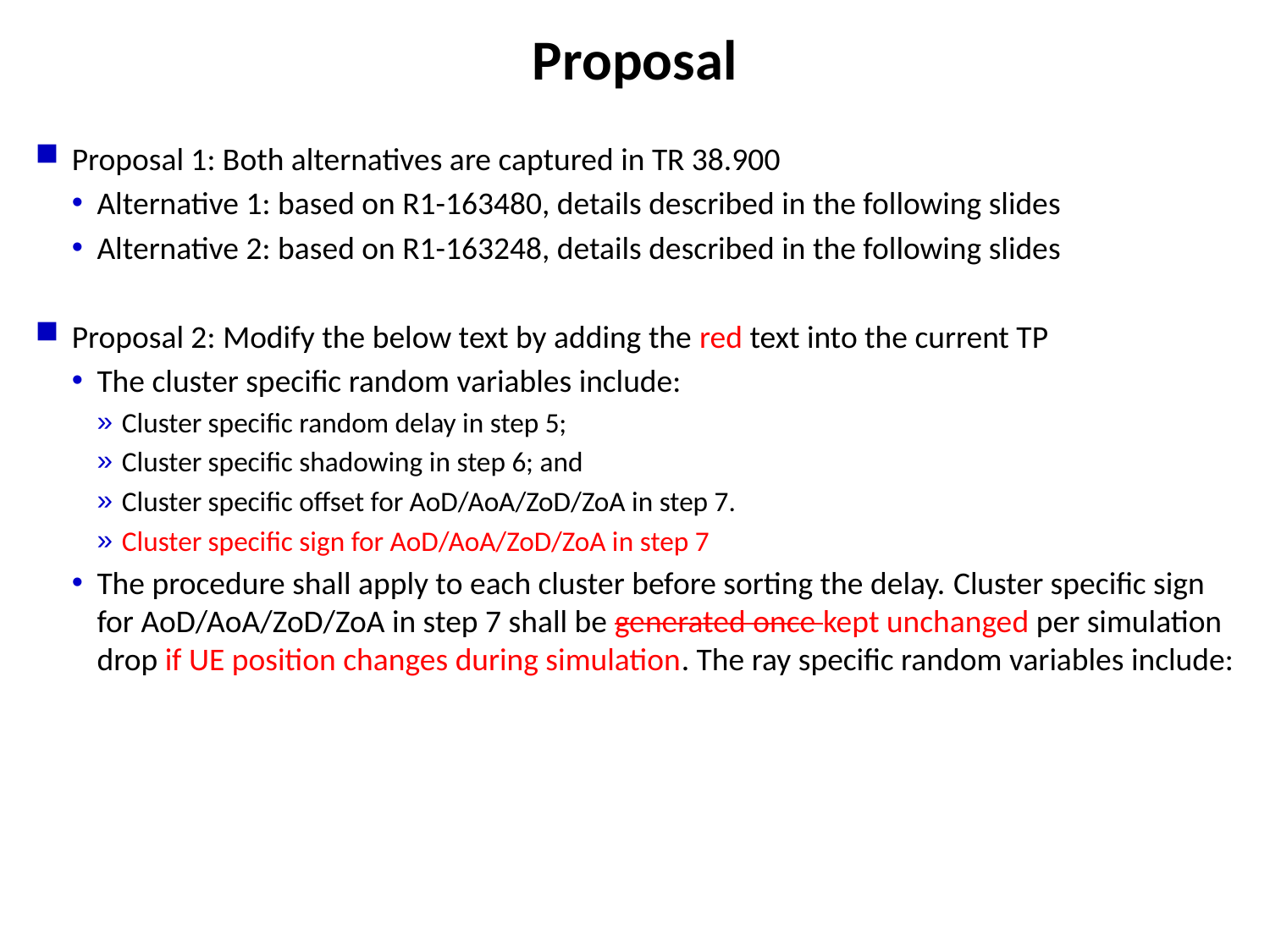

# Proposal
Proposal 1: Both alternatives are captured in TR 38.900
Alternative 1: based on R1-163480, details described in the following slides
Alternative 2: based on R1-163248, details described in the following slides

Proposal 2: Modify the below text by adding the red text into the current TP
The cluster specific random variables include:
Cluster specific random delay in step 5;
Cluster specific shadowing in step 6; and
Cluster specific offset for AoD/AoA/ZoD/ZoA in step 7.
Cluster specific sign for AoD/AoA/ZoD/ZoA in step 7
The procedure shall apply to each cluster before sorting the delay. Cluster specific sign for AoD/AoA/ZoD/ZoA in step 7 shall be generated once kept unchanged per simulation drop if UE position changes during simulation. The ray specific random variables include: